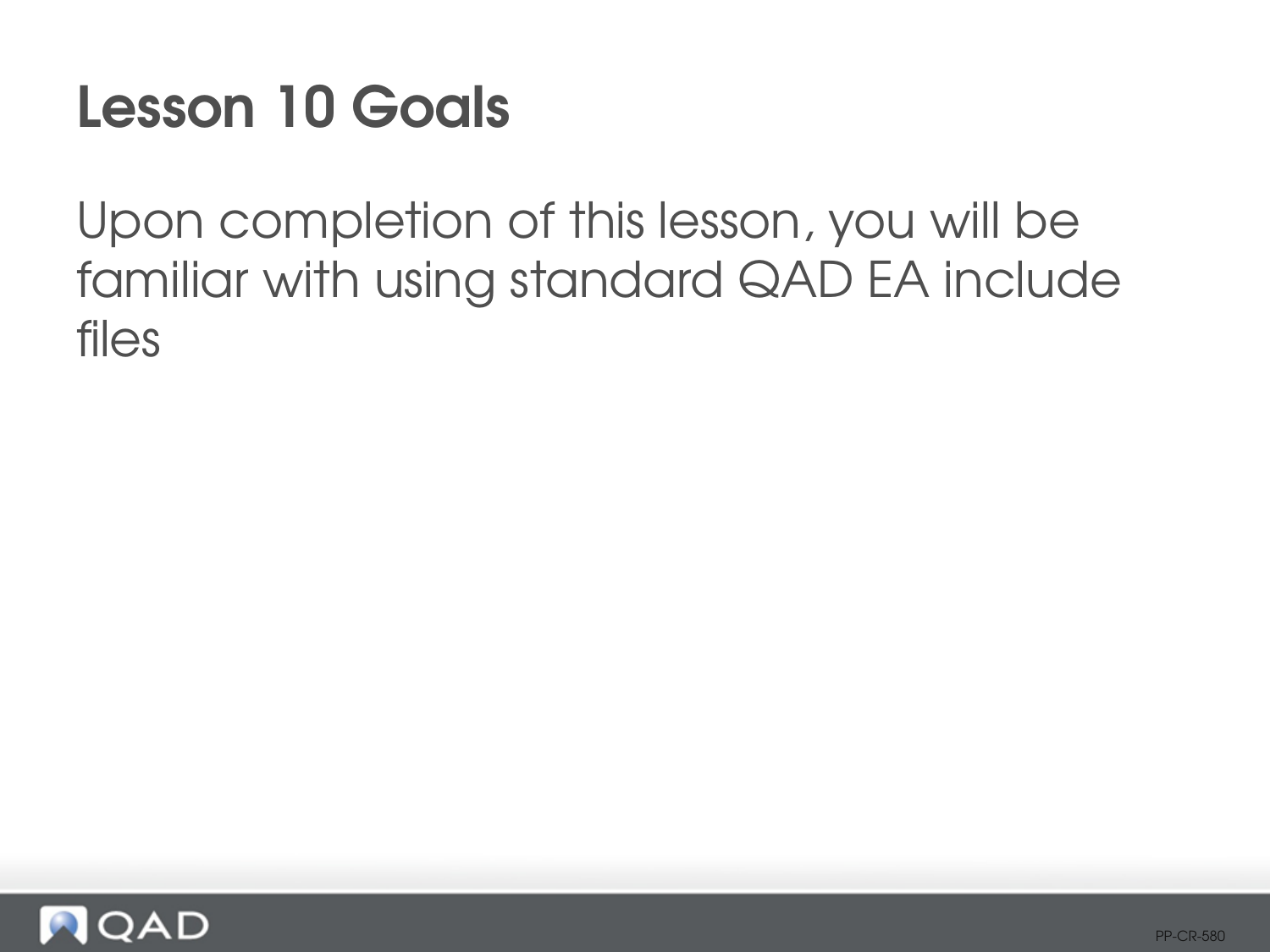

# Lesson 10 Goals
Upon completion of this lesson, you will be familiar with using standard QAD EA include files
PP-CR-580